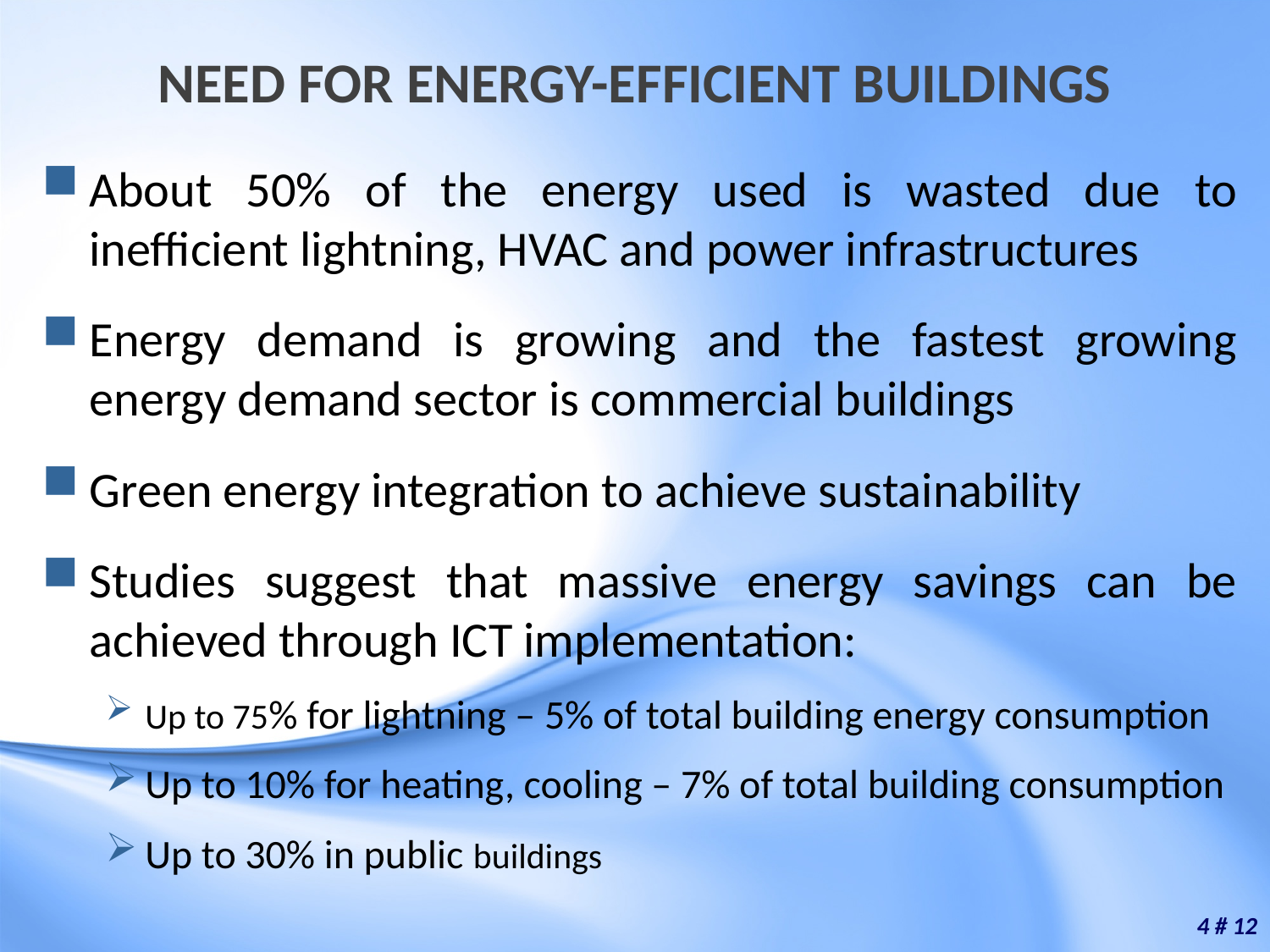

# NEED FOR ENERGY-EFFICIENT BUILDINGS
About 50% of the energy used is wasted due to inefficient lightning, HVAC and power infrastructures
Energy demand is growing and the fastest growing energy demand sector is commercial buildings
Green energy integration to achieve sustainability
Studies suggest that massive energy savings can be achieved through ICT implementation:
Up to 75% for lightning – 5% of total building energy consumption
Up to 10% for heating, cooling – 7% of total building consumption
Up to 30% in public buildings

4 # 12